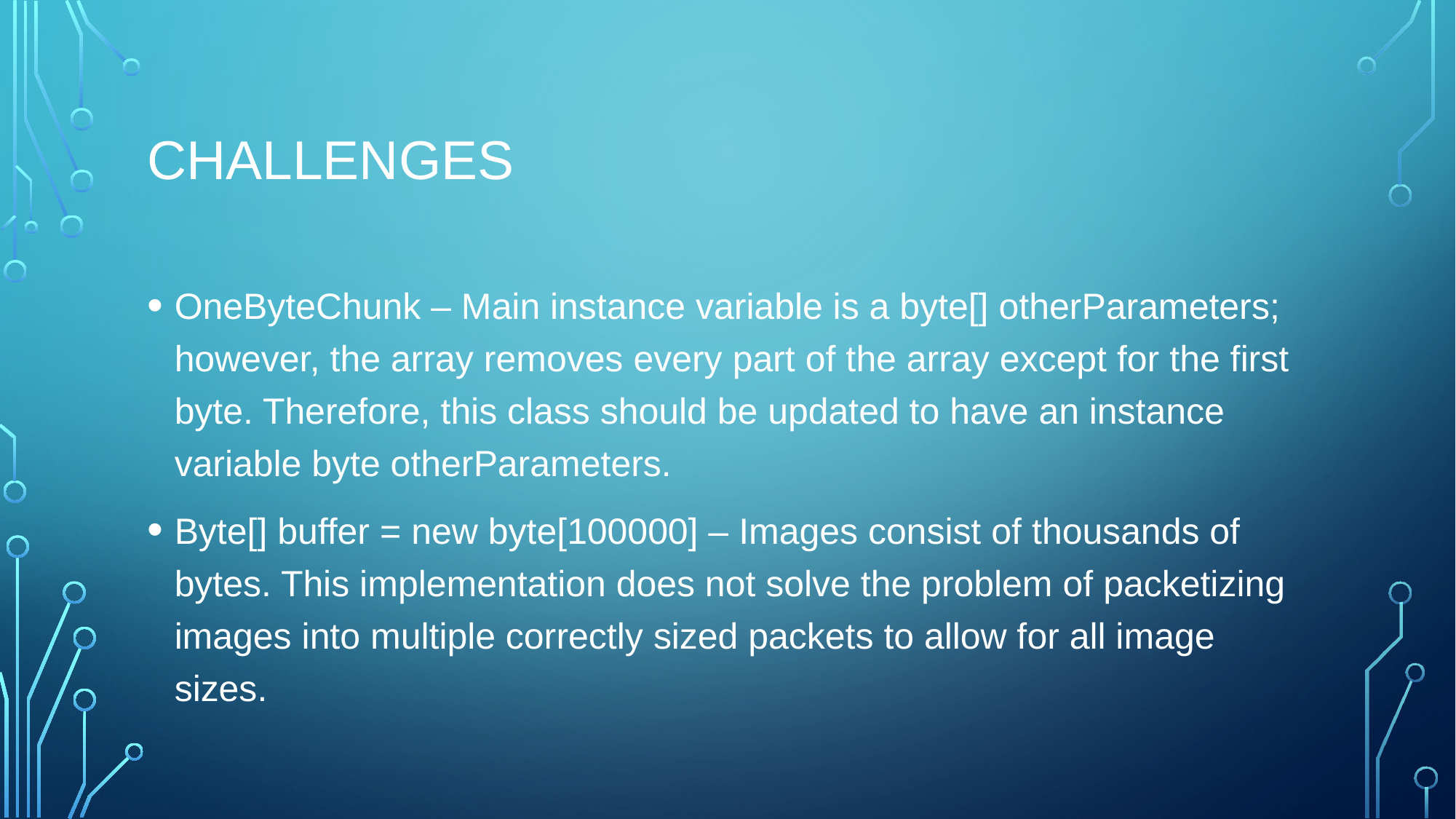

# Challenges
OneByteChunk – Main instance variable is a byte[] otherParameters; however, the array removes every part of the array except for the first byte. Therefore, this class should be updated to have an instance variable byte otherParameters.
Byte[] buffer = new byte[100000] – Images consist of thousands of bytes. This implementation does not solve the problem of packetizing images into multiple correctly sized packets to allow for all image sizes.